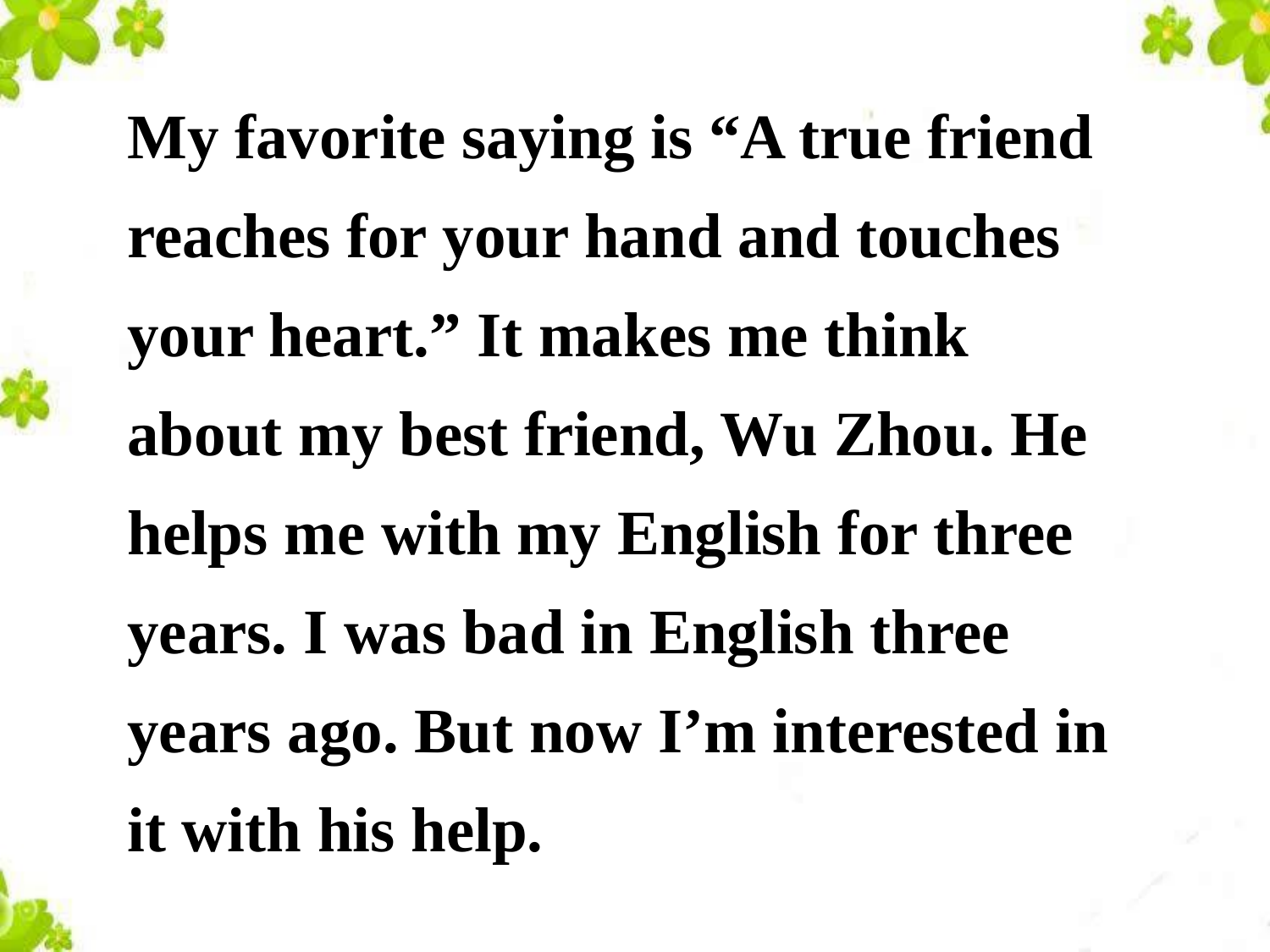

My favorite saying is “A true friend reaches for your hand and touches your heart.” It makes me think about my best friend, Wu Zhou. He helps me with my English for three years. I was bad in English three years ago. But now I’m interested in it with his help.